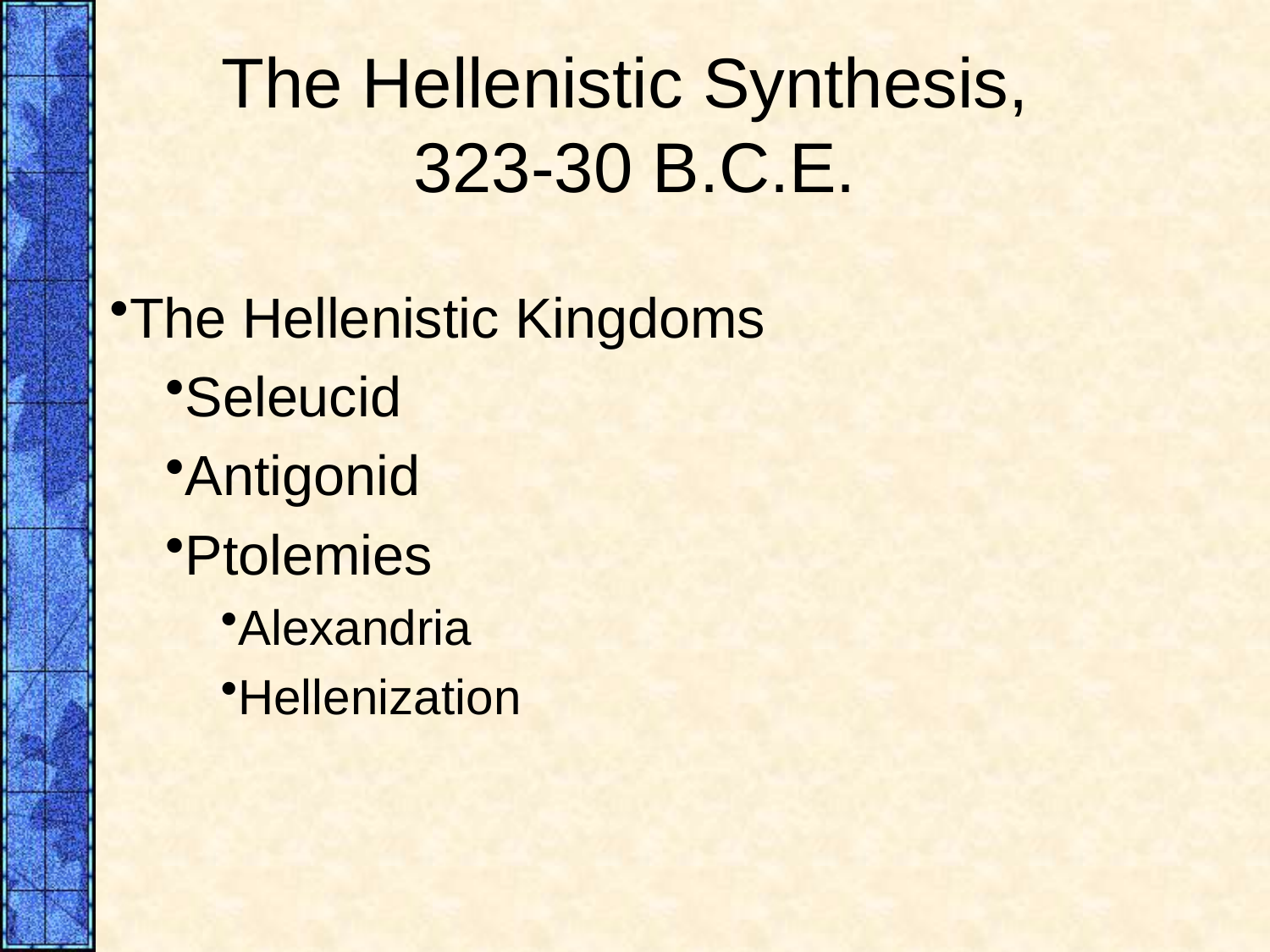

# The Hellenistic Synthesis, 323-30 B.C.E.
The Hellenistic Kingdoms
Seleucid
Antigonid
Ptolemies
Alexandria
Hellenization